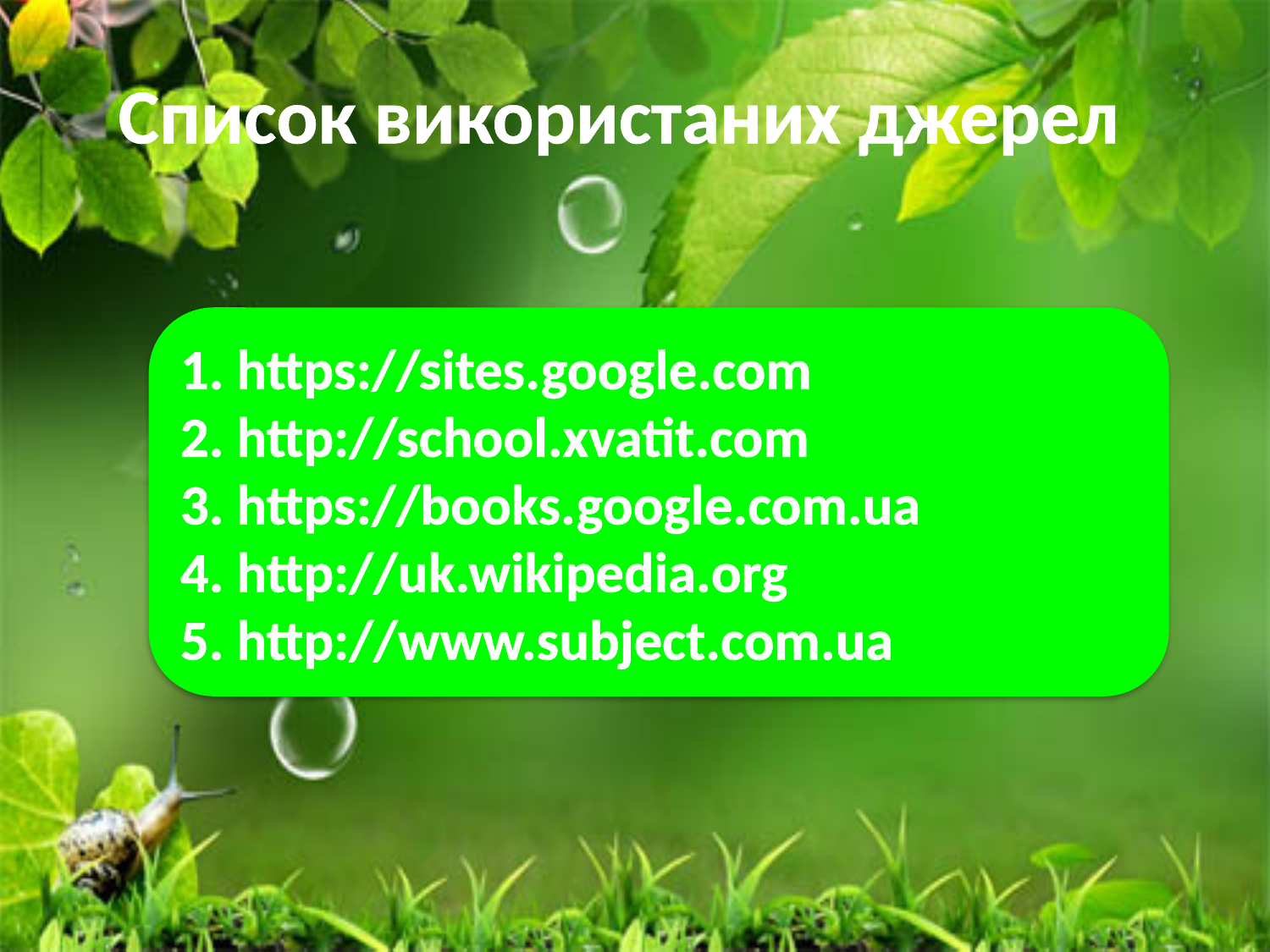

Список використаних джерел
1. https://sites.google.com
2. http://school.xvatit.com
3. https://books.google.com.ua
4. http://uk.wikipedia.org
5. http://www.subject.com.ua